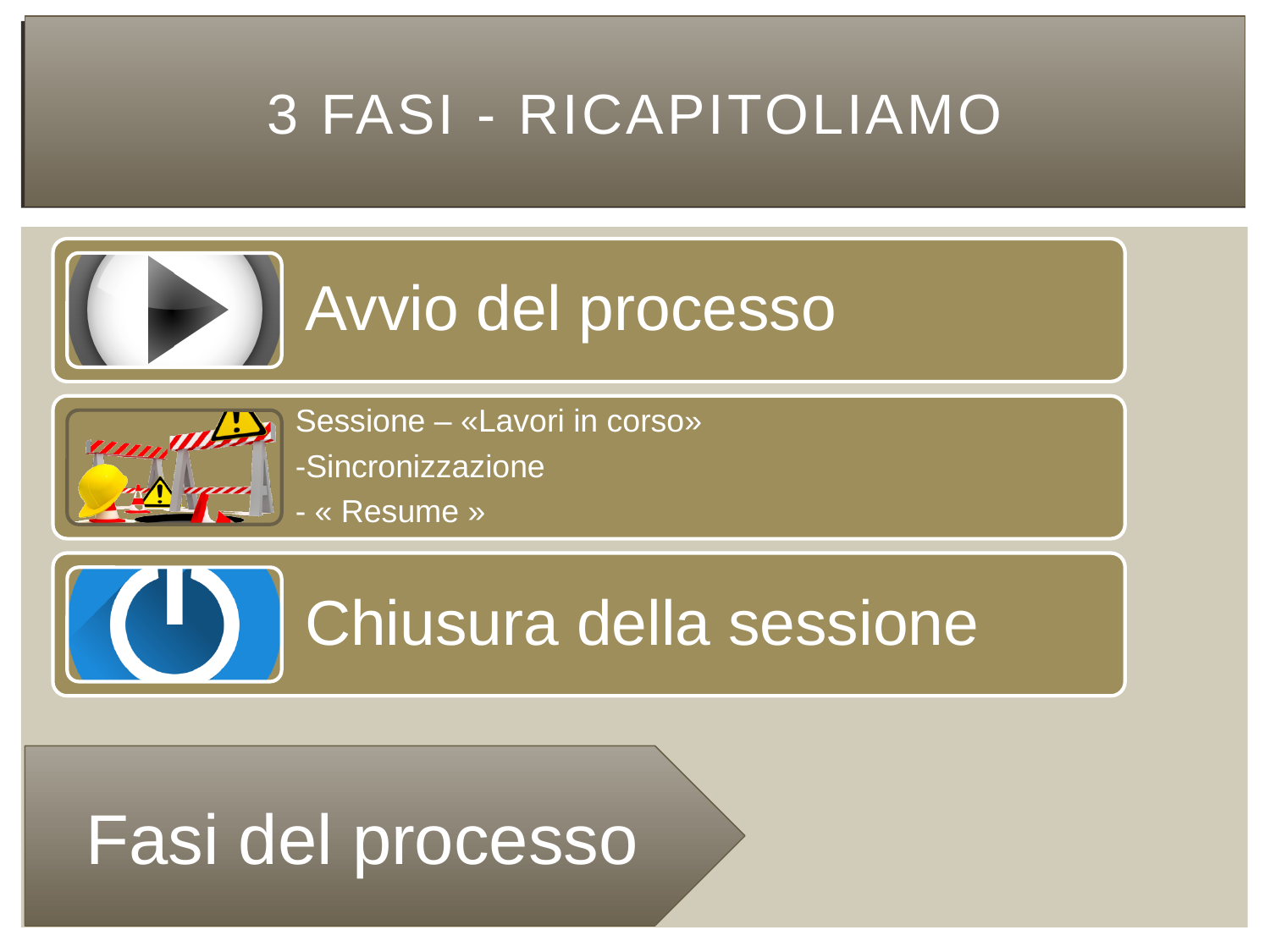

# 3 Fasi - Ricapitoliamo
Avvio del processo
Sessione – «Lavori in corso»
-Sincronizzazione
- « Resume »
Chiusura della sessione
Fasi del processo